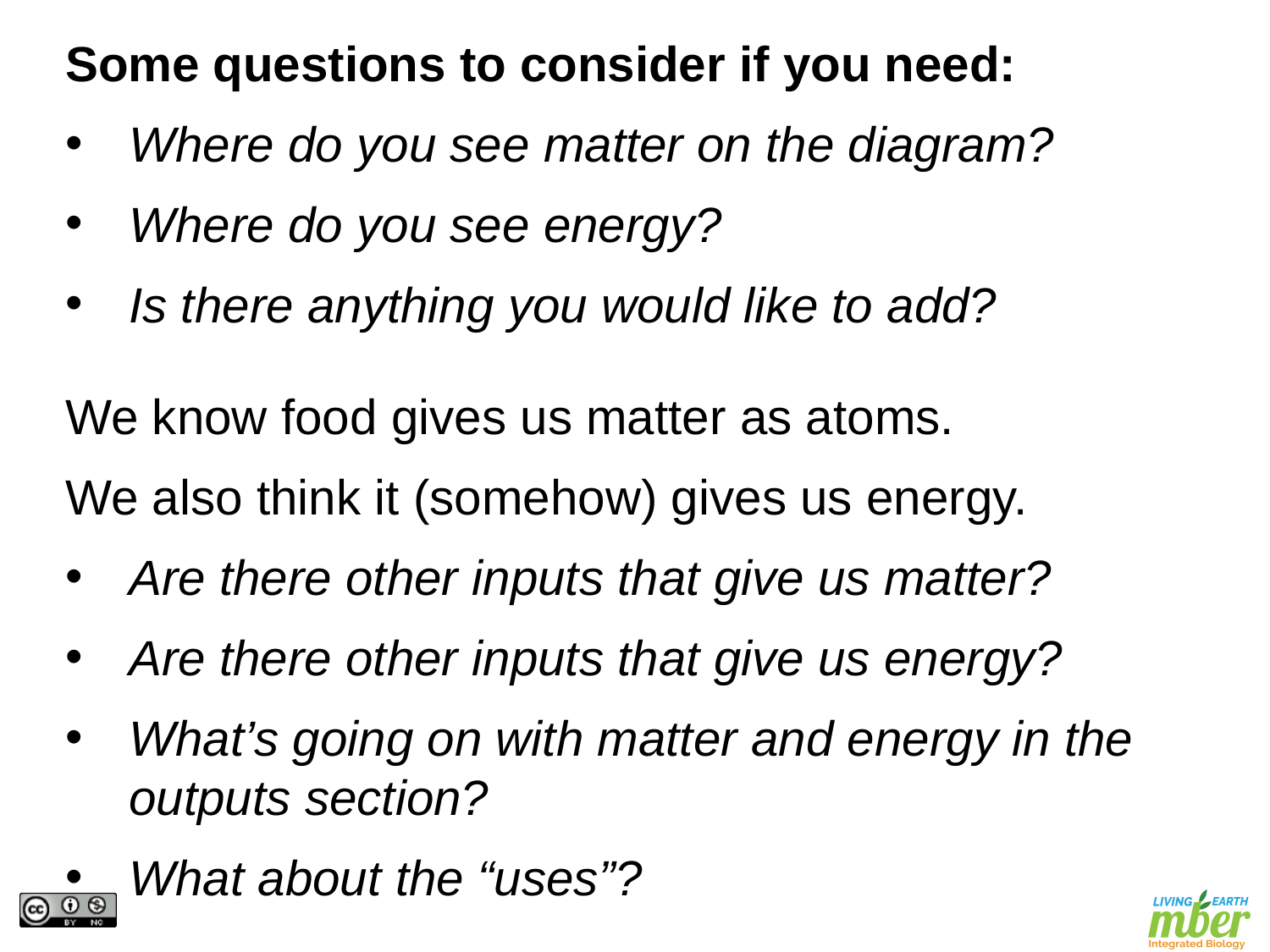

Some questions to consider if you need:
Where do you see matter on the diagram?
Where do you see energy?
Is there anything you would like to add?
We know food gives us matter as atoms.
We also think it (somehow) gives us energy.
Are there other inputs that give us matter?
Are there other inputs that give us energy?
What’s going on with matter and energy in the outputs section?
What about the “uses”?